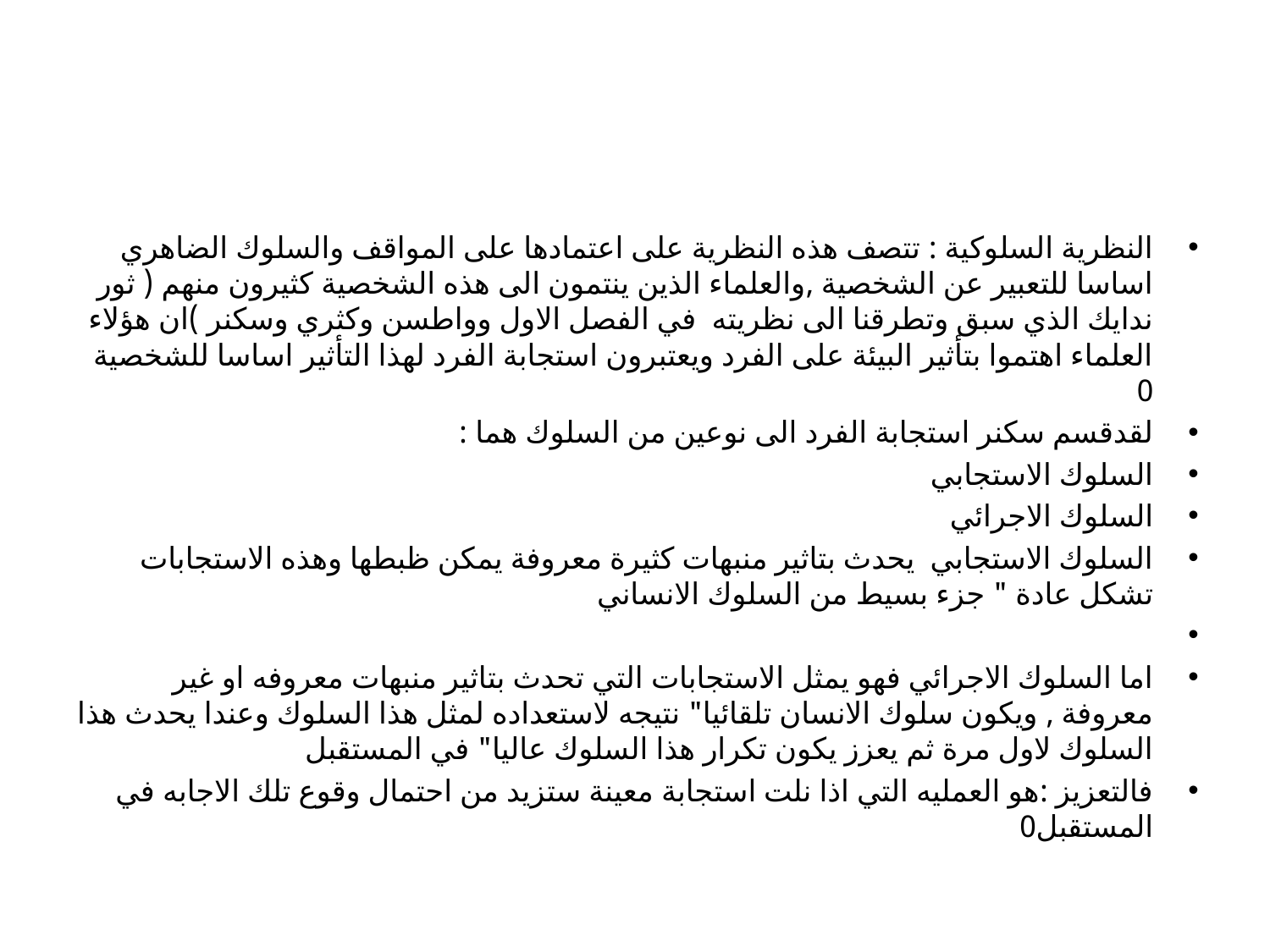

#
النظرية السلوكية : تتصف هذه النظرية على اعتمادها على المواقف والسلوك الضاهري اساسا للتعبير عن الشخصية ,والعلماء الذين ينتمون الى هذه الشخصية كثيرون منهم ( ثور ندايك الذي سبق وتطرقنا الى نظريته  في الفصل الاول وواطسن وكثري وسكنر )ان هؤلاء العلماء اهتموا بتأثير البيئة على الفرد ويعتبرون استجابة الفرد لهذا التأثير اساسا للشخصية 0
لقدقسم سكنر استجابة الفرد الى نوعين من السلوك هما :
السلوك الاستجابي
السلوك الاجرائي
السلوك الاستجابي  يحدث بتاثير منبهات كثيرة معروفة يمكن ظبطها وهذه الاستجابات تشكل عادة " جزء بسيط من السلوك الانساني

اما السلوك الاجرائي فهو يمثل الاستجابات التي تحدث بتاثير منبهات معروفه او غير معروفة , ويكون سلوك الانسان تلقائيا" نتيجه لاستعداده لمثل هذا السلوك وعندا يحدث هذا السلوك لاول مرة ثم يعزز يكون تكرار هذا السلوك عاليا" في المستقبل
فالتعزيز :هو العمليه التي اذا نلت استجابة معينة ستزيد من احتمال وقوع تلك الاجابه في المستقبل0